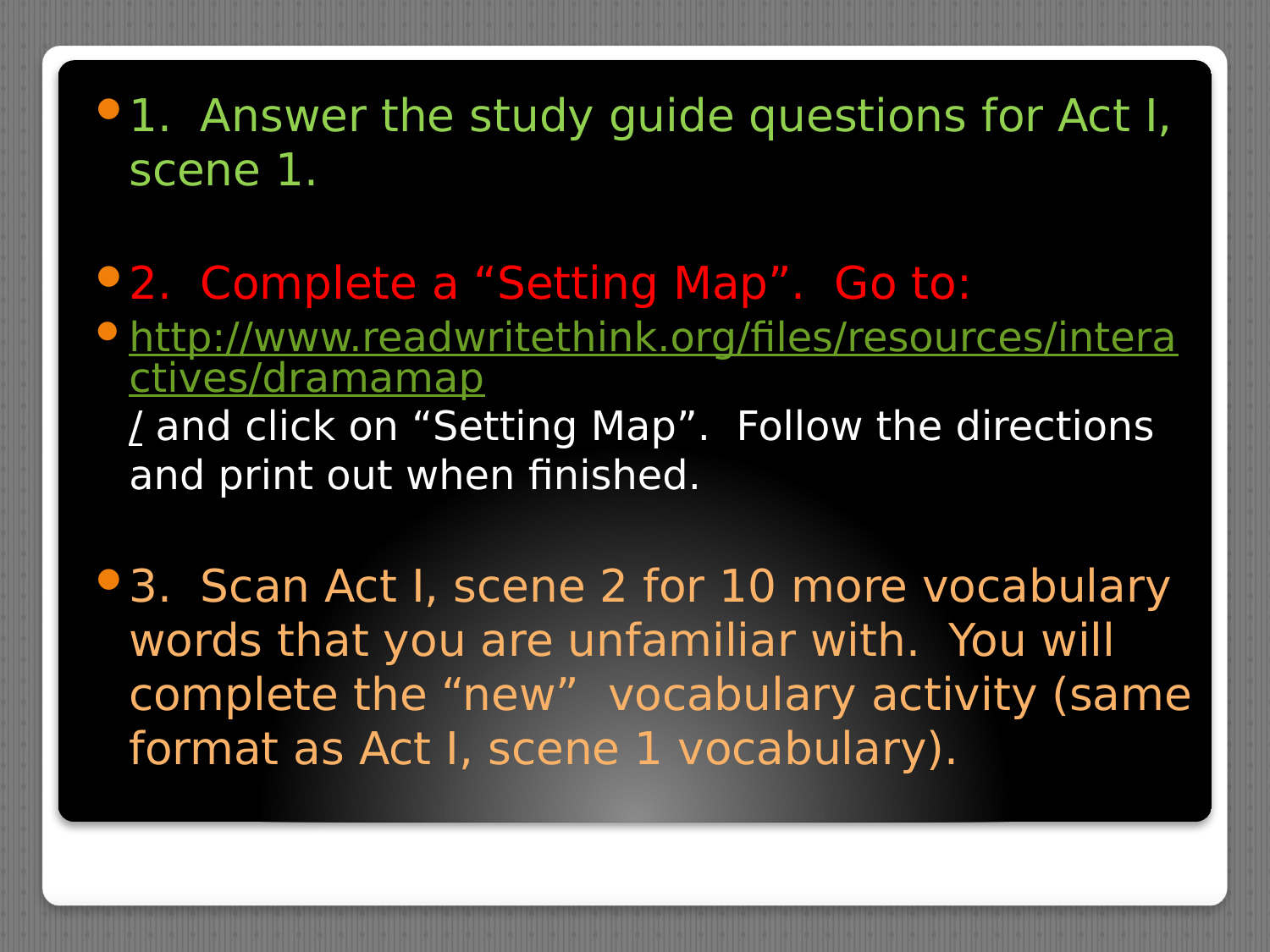

1.  Answer the study guide questions for Act I, scene 1.

2.  Complete a “Setting Map”.  Go to:
http://www.readwritethink.org/files/resources/interactives/dramamap/ and click on “Setting Map”.  Follow the directions and print out when finished.

3.  Scan Act I, scene 2 for 10 more vocabulary words that you are unfamiliar with.  You will complete the “new”  vocabulary activity (same format as Act I, scene 1 vocabulary).

#